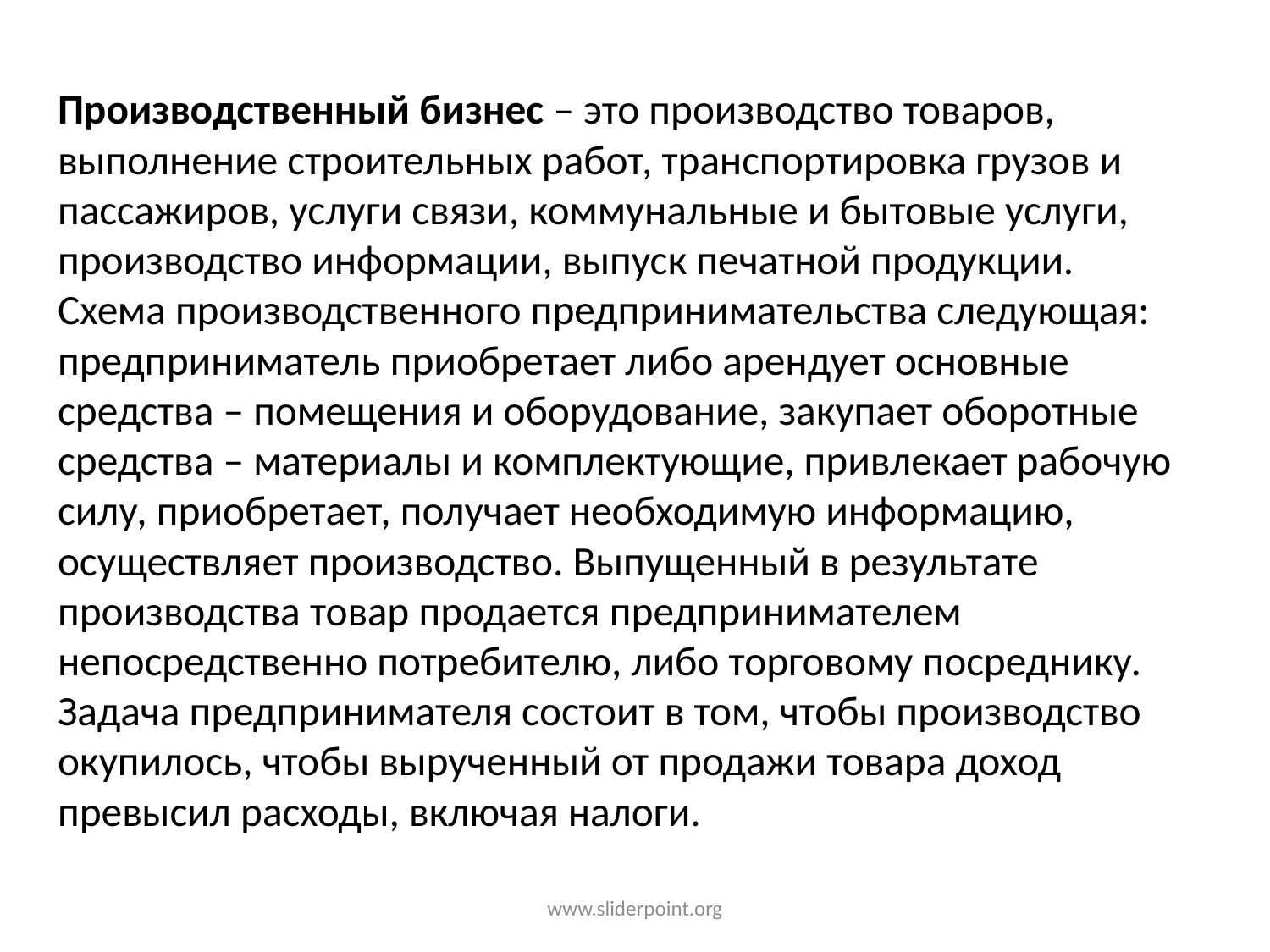

Производственный бизнес – это производство товаров, выполнение строительных работ, транспортировка грузов и пассажиров, услуги связи, коммунальные и бытовые услуги, производство информации, выпуск печатной продукции. 
Схема производственного предпринимательства следующая: предприниматель приобретает либо арендует основные средства – помещения и оборудование, закупает оборотные средства – материалы и комплектующие, привлекает рабочую силу, приобретает, получает необходимую информацию, осуществляет производство. Выпущенный в результате производства товар продается предпринимателем непосредственно потребителю, либо торговому посреднику. Задача предпринимателя состоит в том, чтобы производство окупилось, чтобы вырученный от продажи товара доход превысил расходы, включая налоги.

www.sliderpoint.org